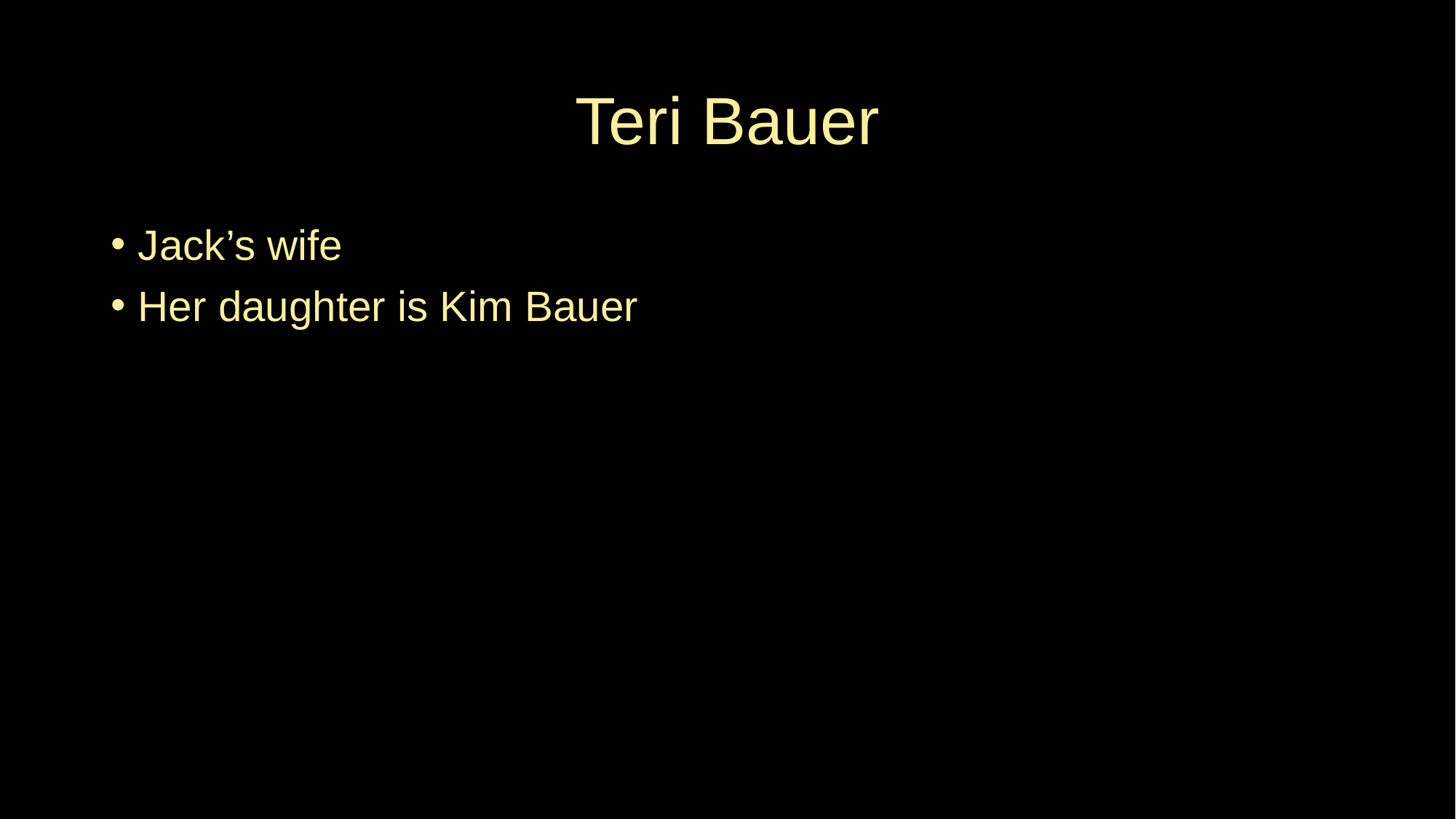

# Teri Bauer
Jack’s wife
Her daughter is Kim Bauer